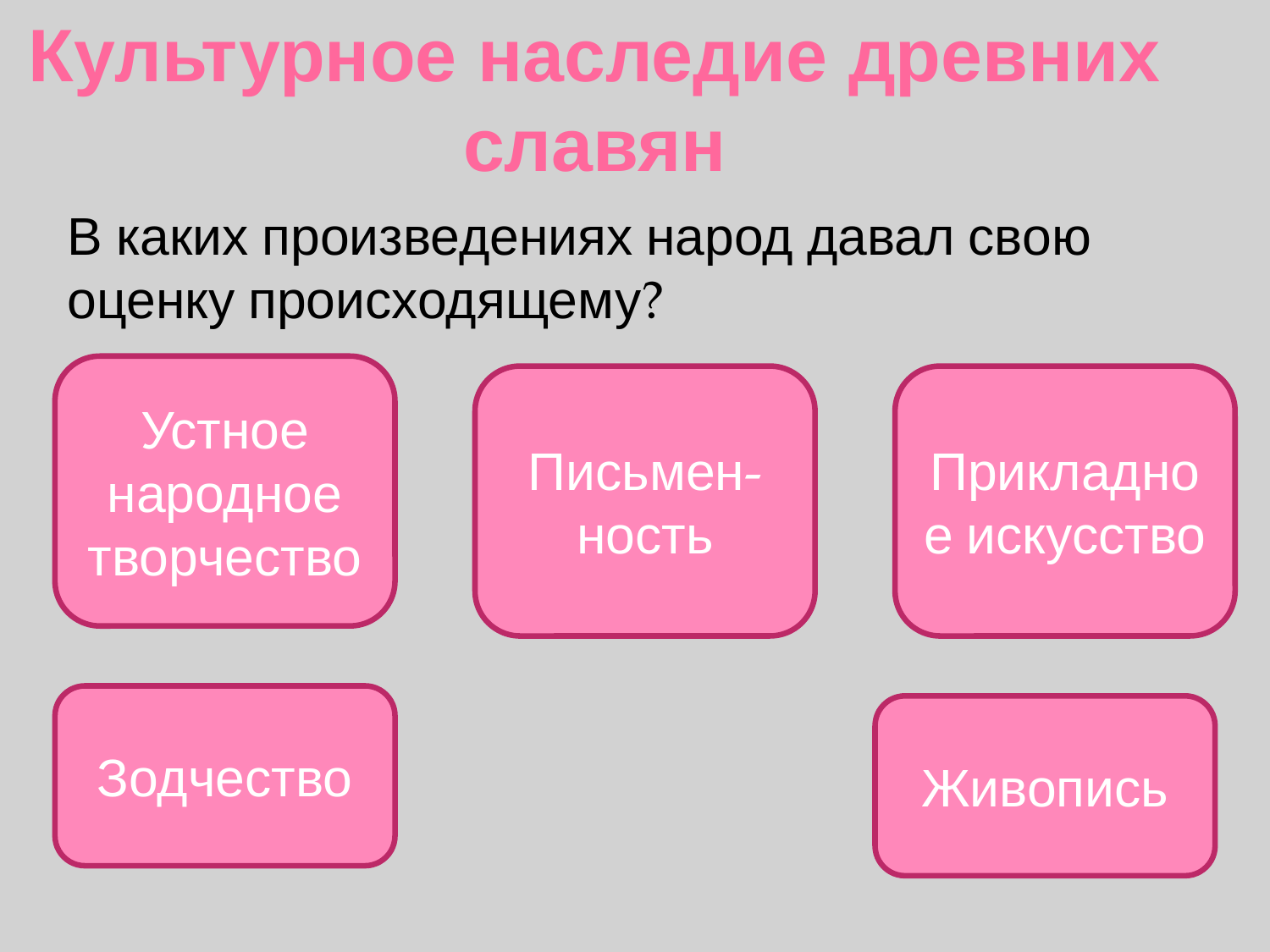

# Культурное наследие древних славян
В каких произведениях народ давал свою оценку происходящему?
Устное народное творчество
Письмен-ность
Прикладное искусство
Зодчество
Живопись